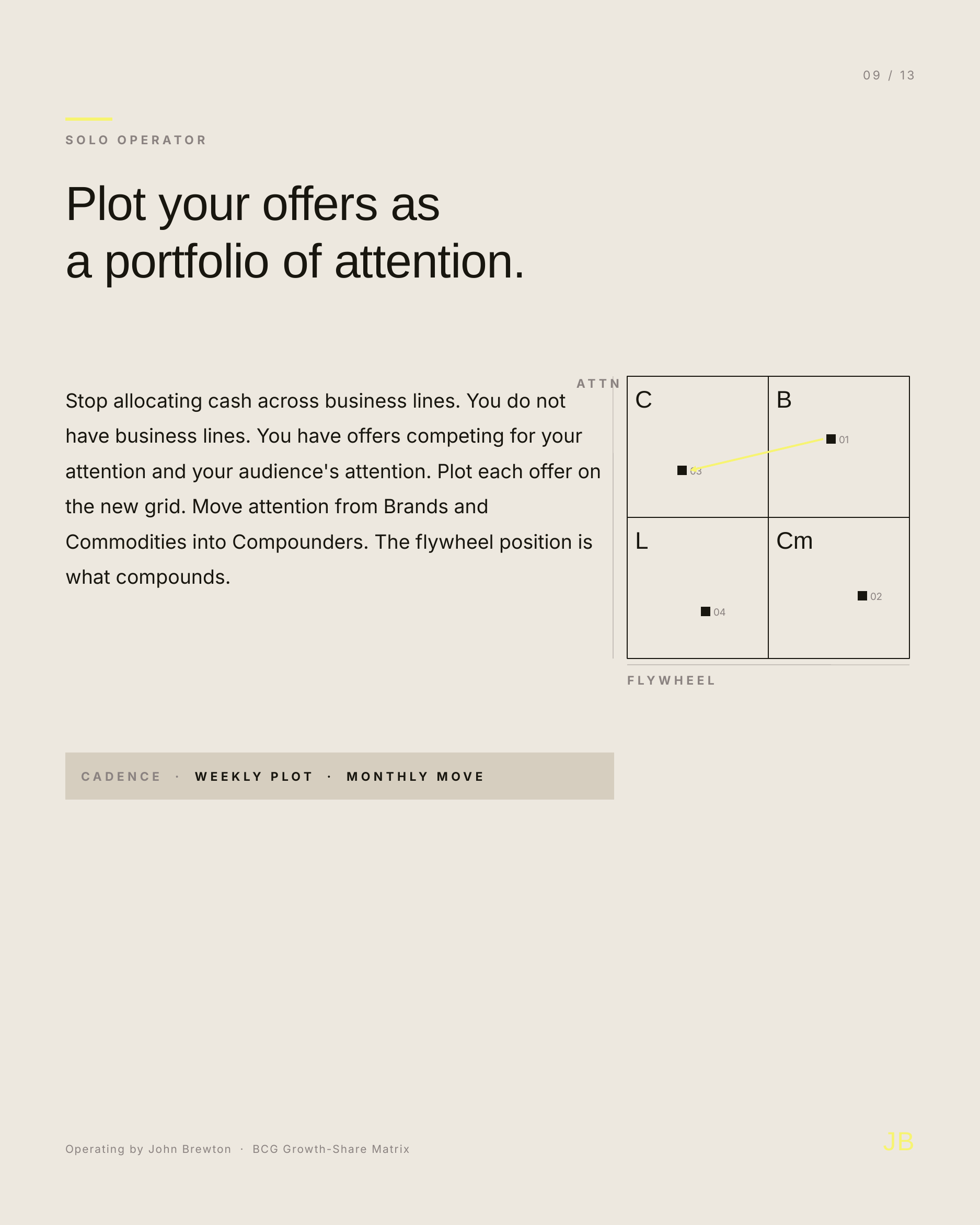

09 / 13

SOLO OPERATOR
Plot your offers as
a portfolio of attention.
Stop allocating cash across business lines. You do not have business lines. You have offers competing for your attention and your audience's attention. Plot each offer on the new grid. Move attention from Brands and Commodities into Compounders. The flywheel position is what compounds.
ATTN

C
B
01

03

L
Cm
02

04

FLYWHEEL

CADENCE  ·  WEEKLY PLOT  ·  MONTHLY MOVE
JB
Operating by John Brewton  ·  BCG Growth-Share Matrix